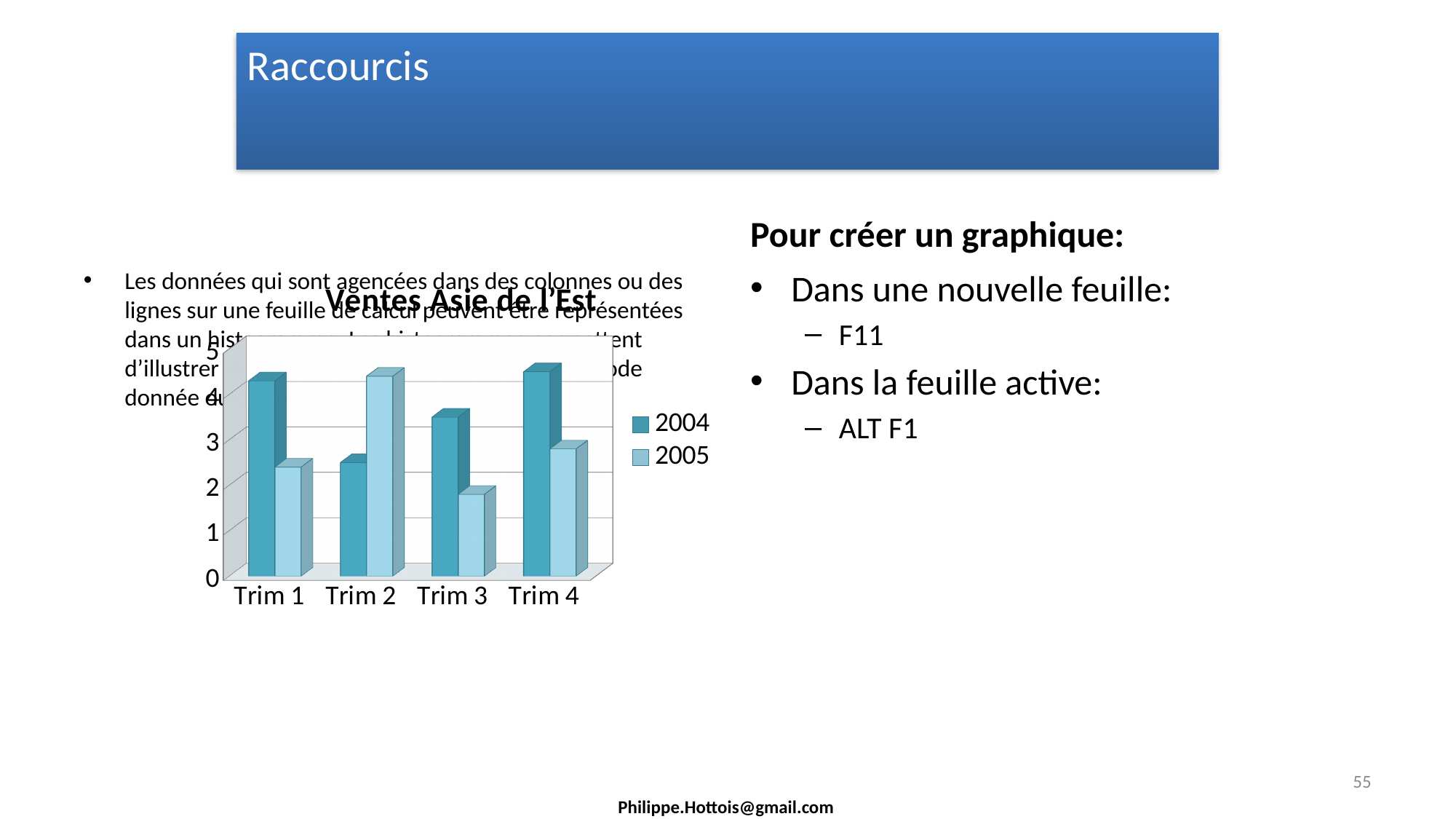

# Raccourcis

Pour créer un graphique:
Les données qui sont agencées dans des colonnes ou des lignes sur une feuille de calcul peuvent être représentées dans un histogramme. Les histogrammes permettent d’illustrer les variations des données sur une période donnée ou de comparer des éléments.
Dans une nouvelle feuille:
F11
Dans la feuille active:
ALT F1

[unsupported chart]

55